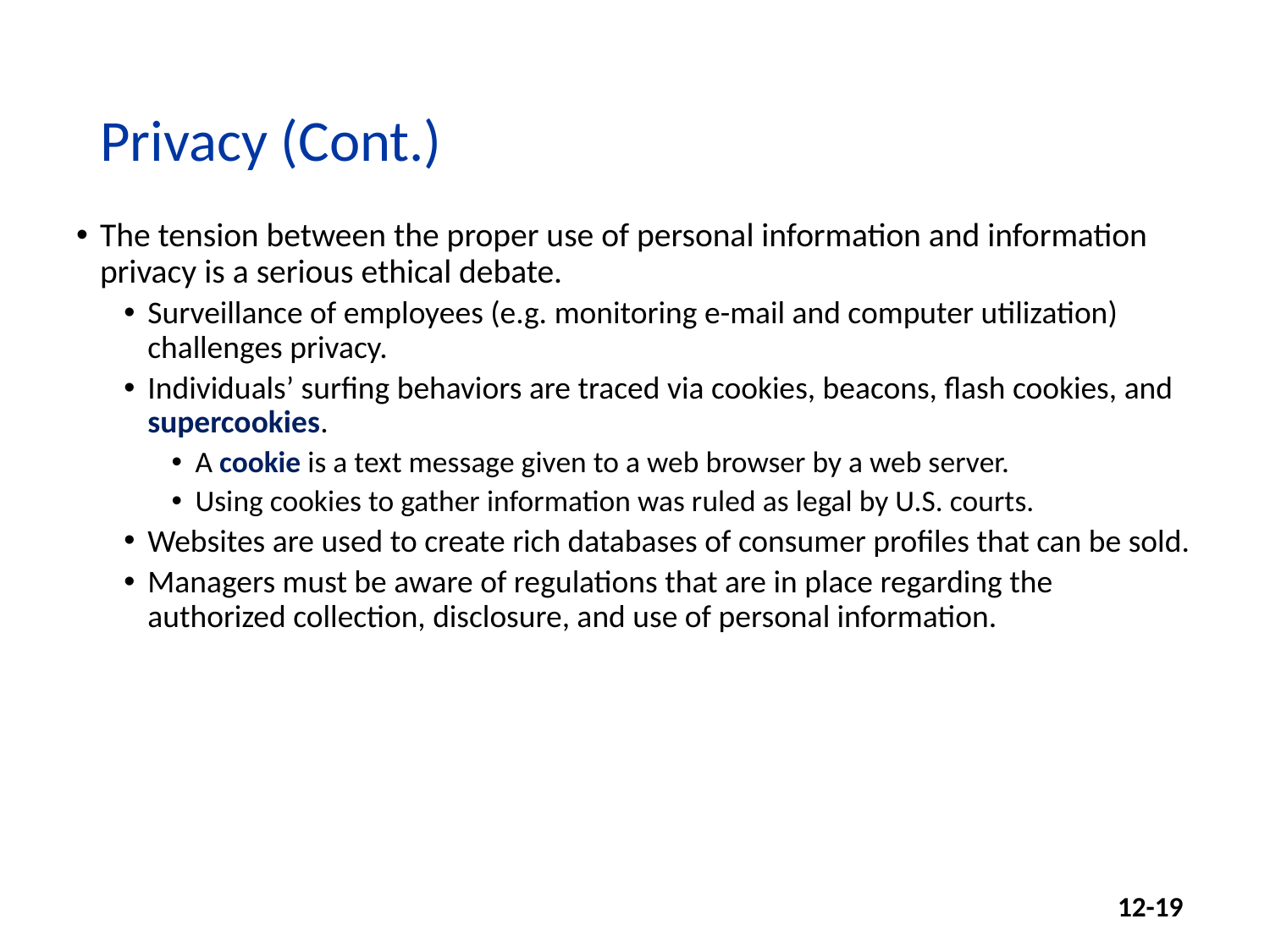

# Privacy (Cont.)
The tension between the proper use of personal information and information privacy is a serious ethical debate.
Surveillance of employees (e.g. monitoring e-mail and computer utilization) challenges privacy.
Individuals’ surfing behaviors are traced via cookies, beacons, flash cookies, and supercookies.
A cookie is a text message given to a web browser by a web server.
Using cookies to gather information was ruled as legal by U.S. courts.
Websites are used to create rich databases of consumer profiles that can be sold.
Managers must be aware of regulations that are in place regarding the authorized collection, disclosure, and use of personal information.